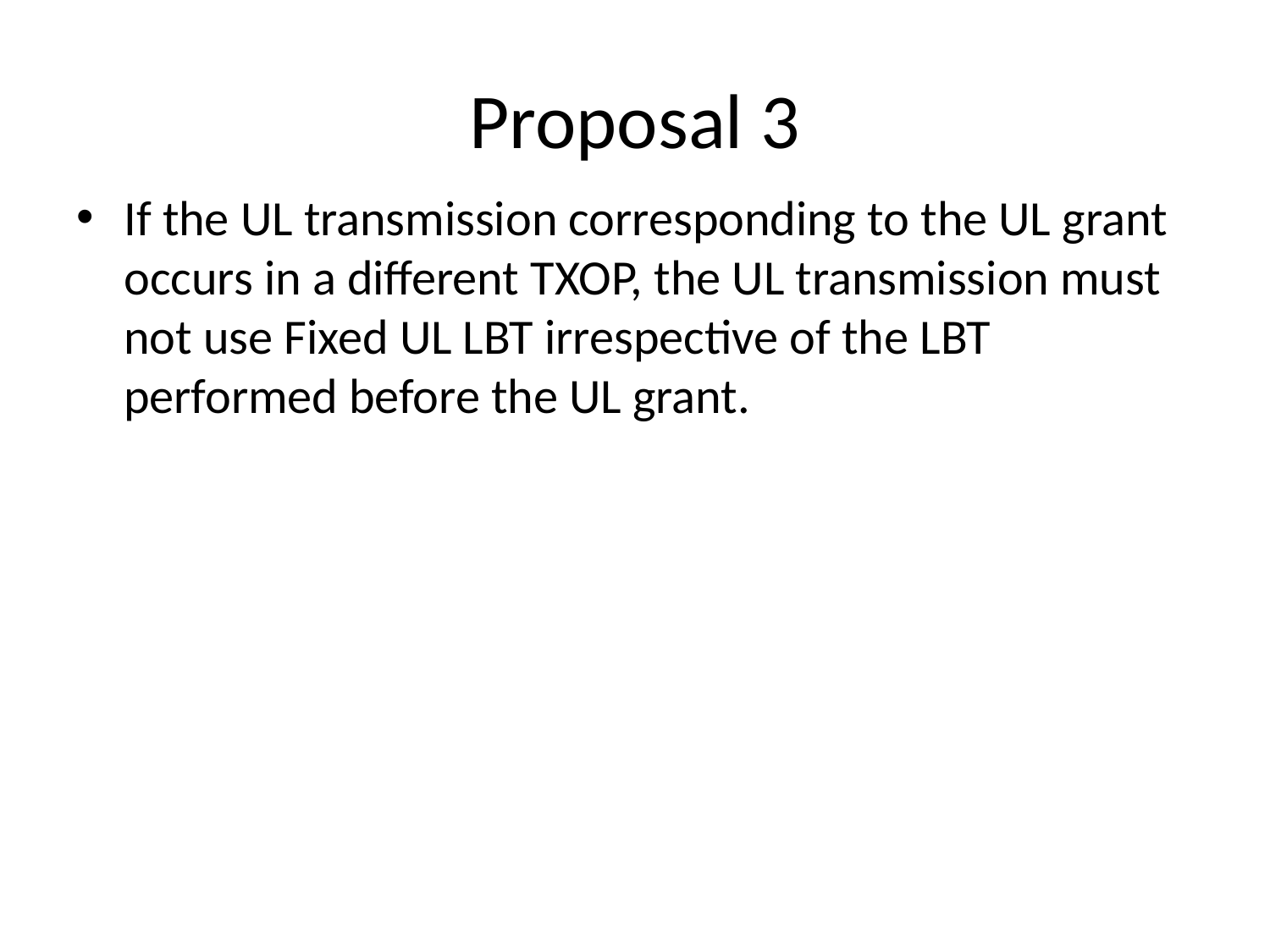

# Proposal 3
If the UL transmission corresponding to the UL grant occurs in a different TXOP, the UL transmission must not use Fixed UL LBT irrespective of the LBT performed before the UL grant.